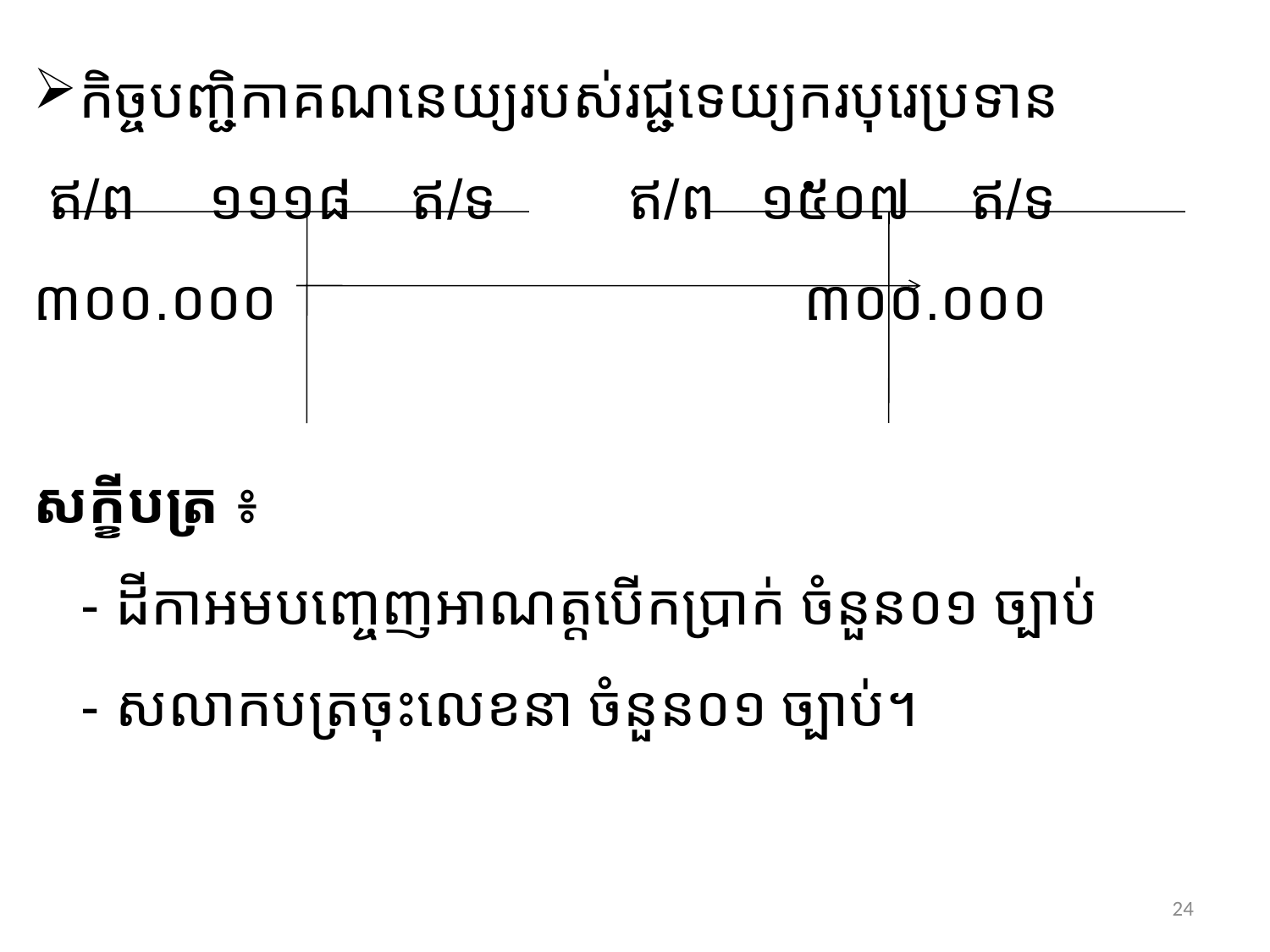

#
កិច្ចបញ្ជិកាគណនេយ្យរបស់រជ្ជទេយ្យករបុរេប្រទាន
 ឥ/ព     ១១១៨    ឥ/ទ         ឥ/ព   ១៥០៧    ឥ/ទ
៣០០.០០០              ​                      ៣០០.០០០

សក្ខីបត្រ ៖
   - ដីកាអមបញ្ចេញអាណត្តបើកប្រាក់ ចំនួន០១ ច្បាប់
   - សលាកបត្រចុះលេខនា ចំនួន០១ ច្បាប់។

24